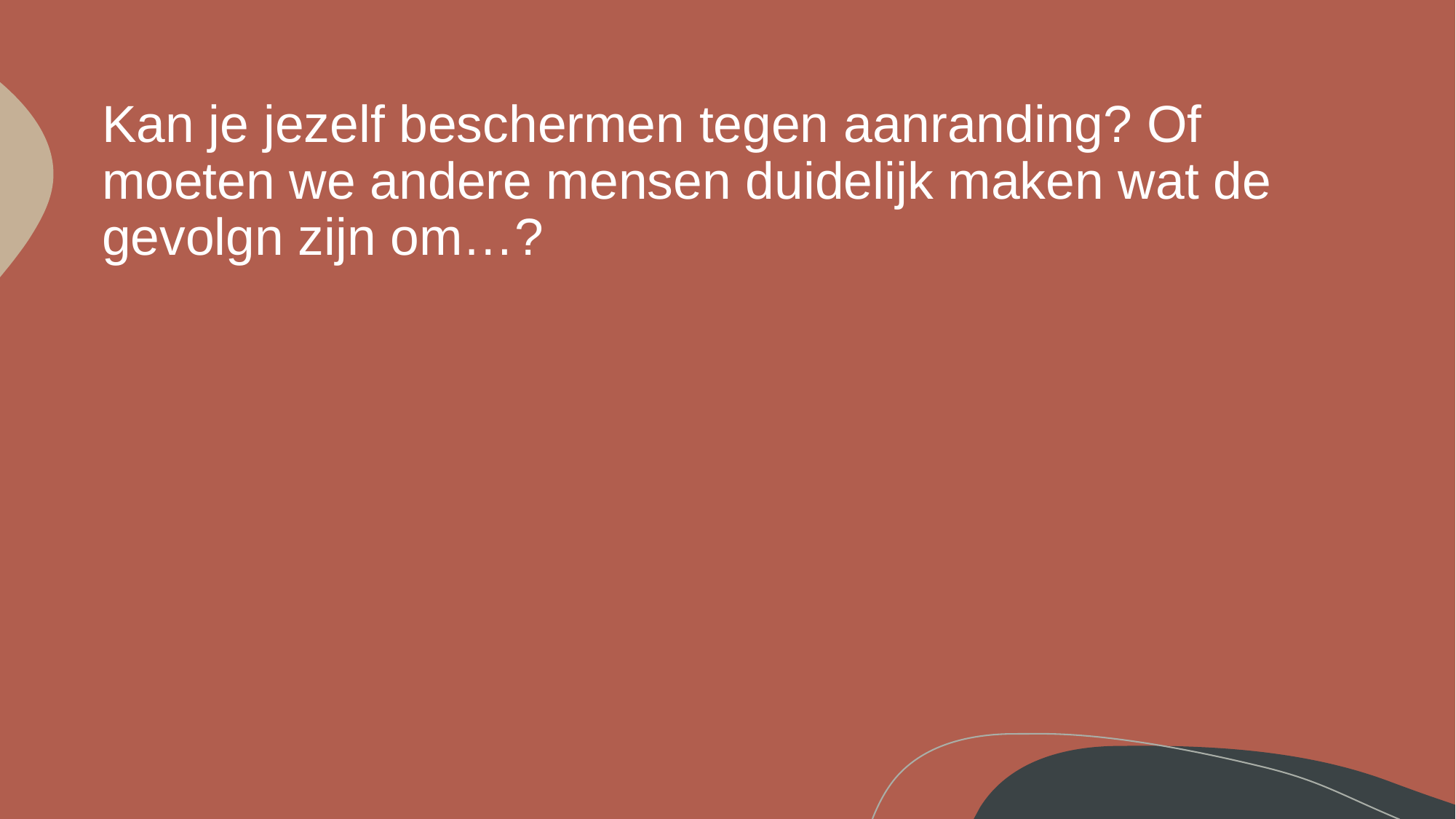

# Kan je jezelf beschermen tegen aanranding? Of moeten we andere mensen duidelijk maken wat de gevolgn zijn om…?